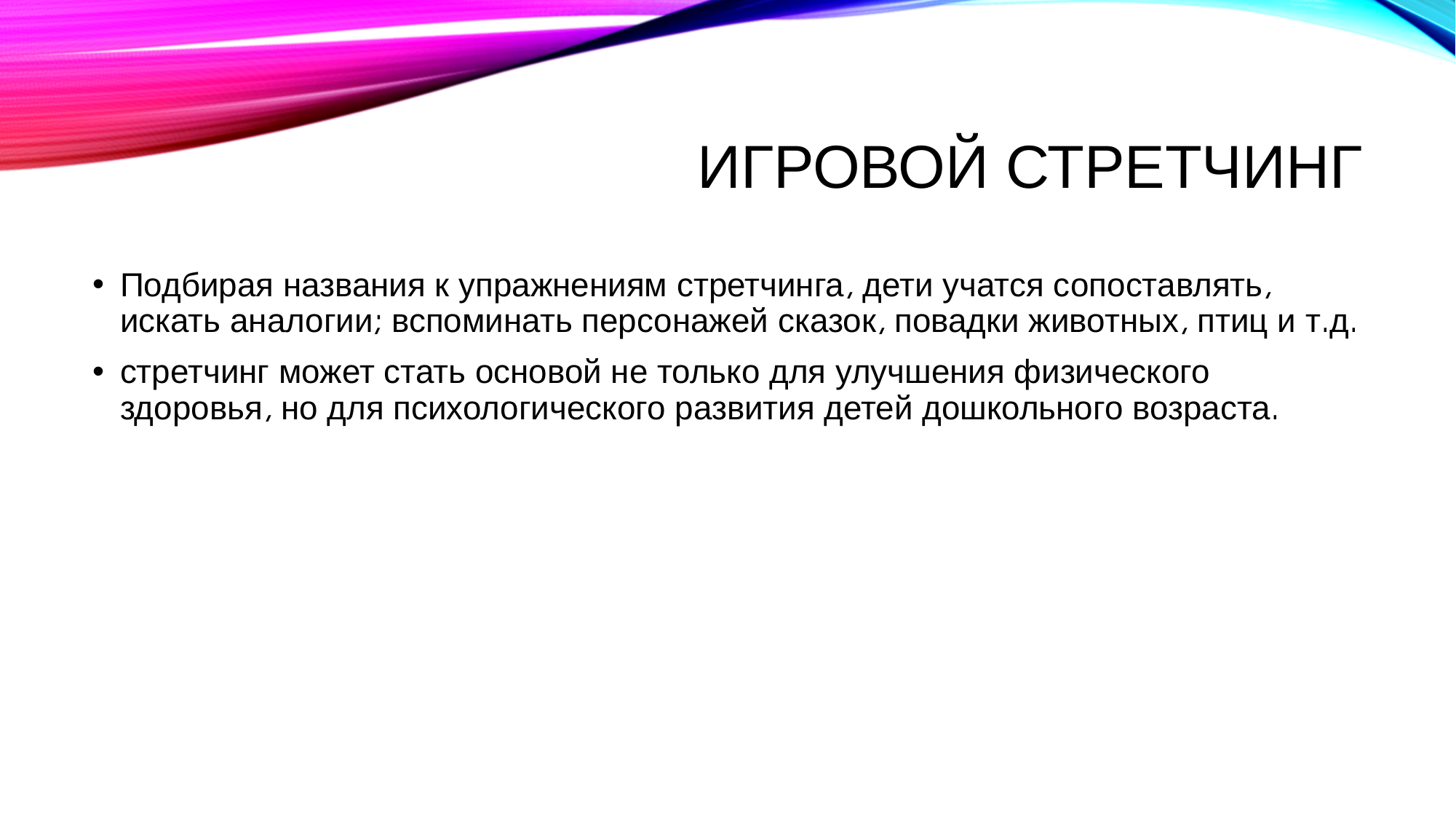

# ИГРОВОЙ СТРЕТЧИНГ
Подбирая названия к упражнениям стретчинга, дети учатся сопоставлять, искать аналогии; вспоминать персонажей сказок, повадки животных, птиц и т.д.
стретчинг может стать основой не только для улучшения физического здоровья, но для психологического развития детей дошкольного возраста.